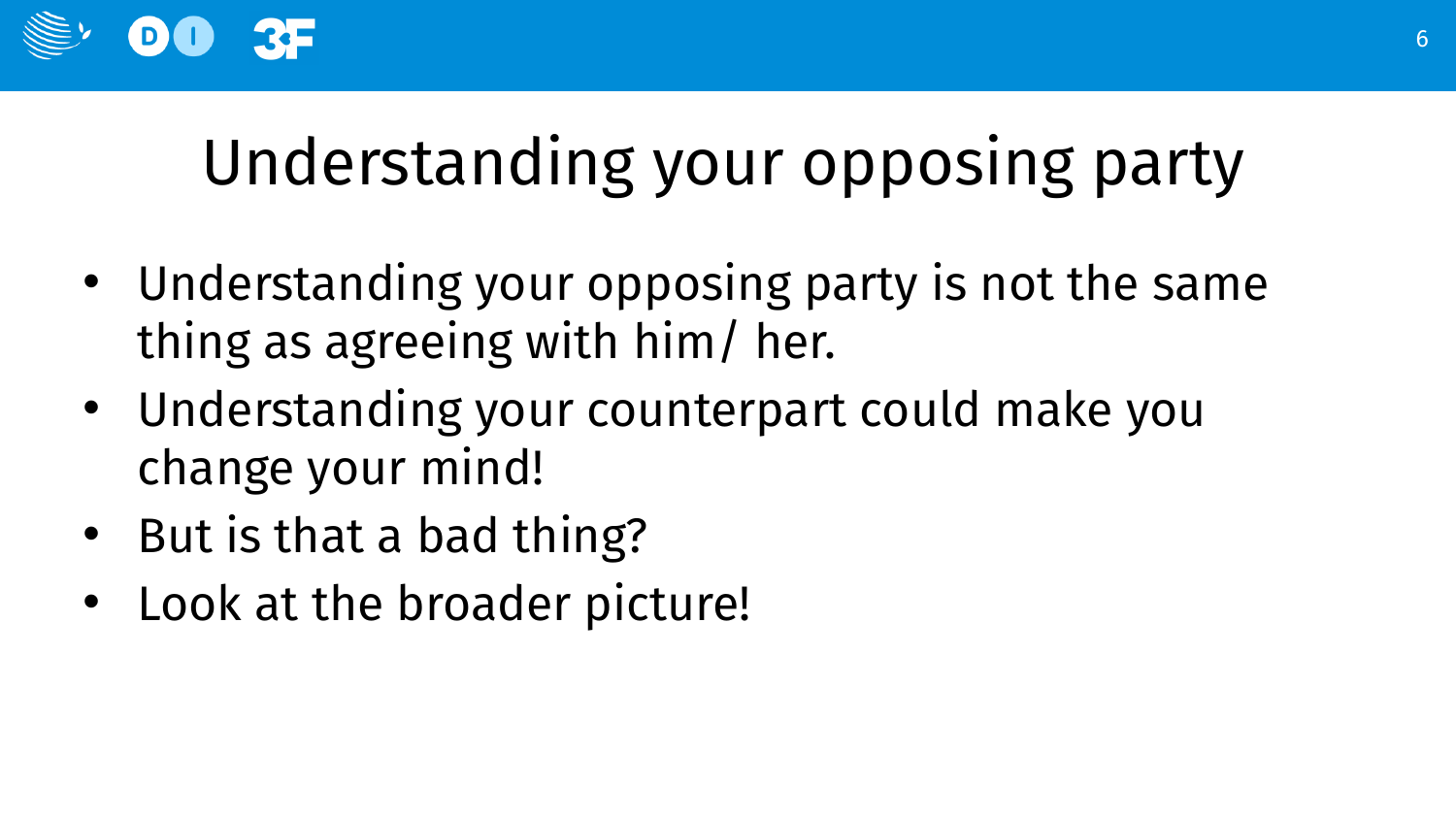

6
# Understanding your opposing party
Understanding your opposing party is not the same thing as agreeing with him/ her.
Understanding your counterpart could make you change your mind!
But is that a bad thing?
Look at the broader picture!